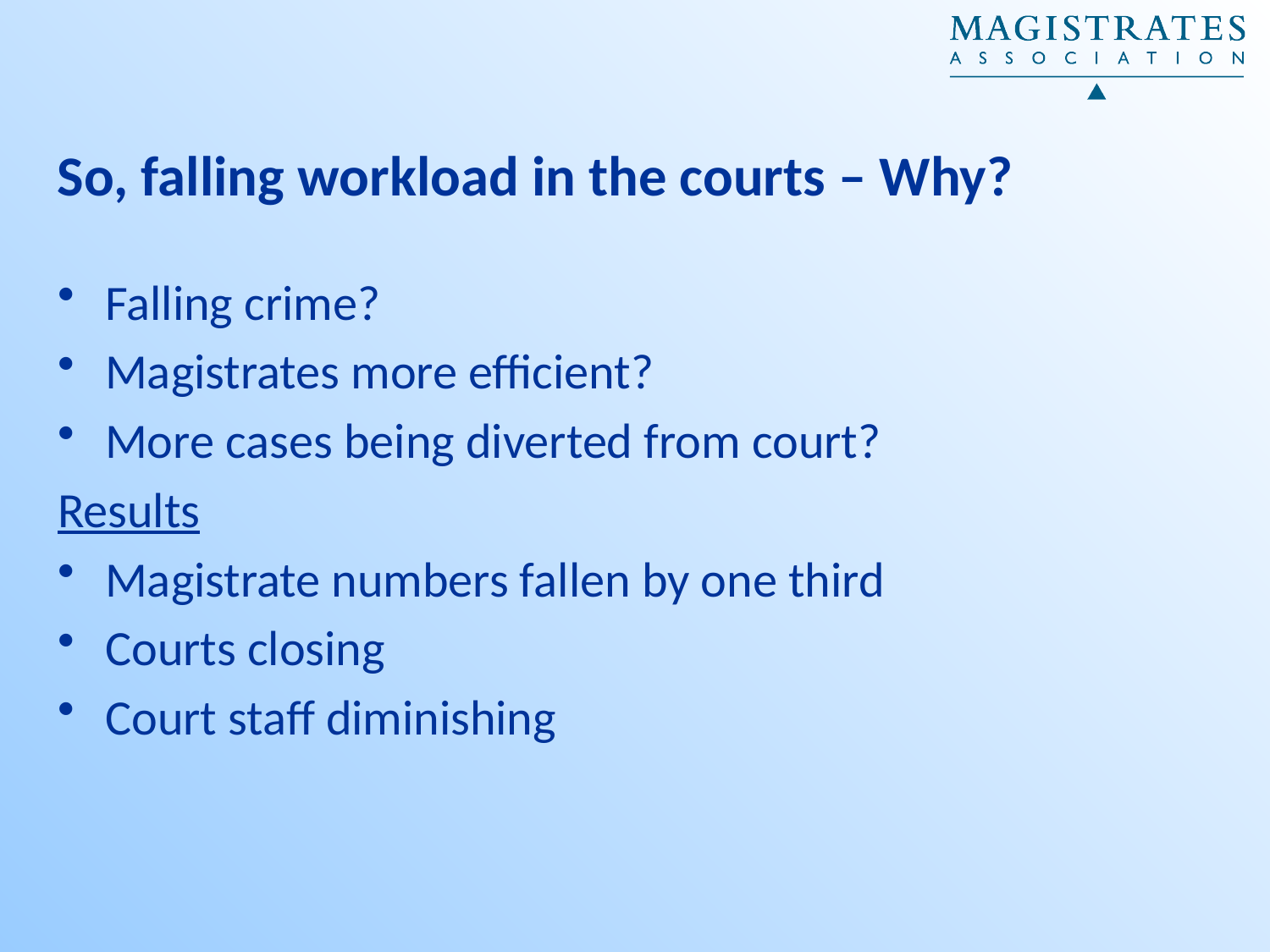

# So, falling workload in the courts – Why?
Falling crime?
Magistrates more efficient?
More cases being diverted from court?
Results
Magistrate numbers fallen by one third
Courts closing
Court staff diminishing